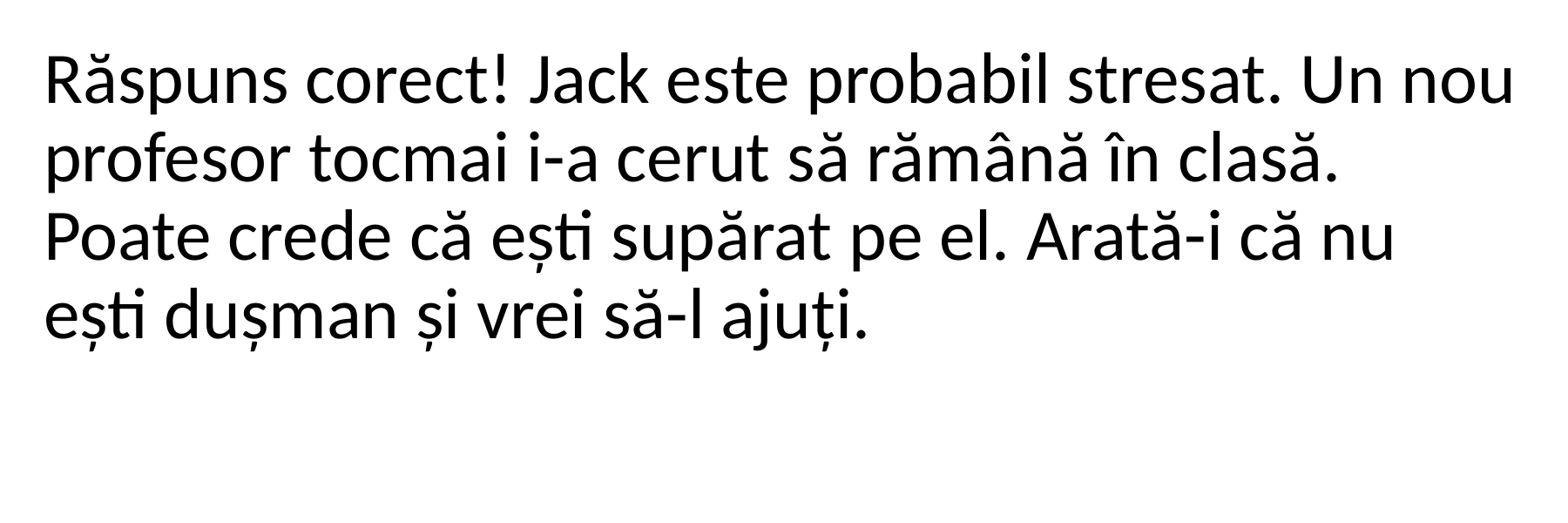

Răspuns corect! Jack este probabil stresat. Un nou profesor tocmai i-a cerut să rămână în clasă. Poate crede că ești supărat pe el. Arată-i că nu ești dușman și vrei să-l ajuți.